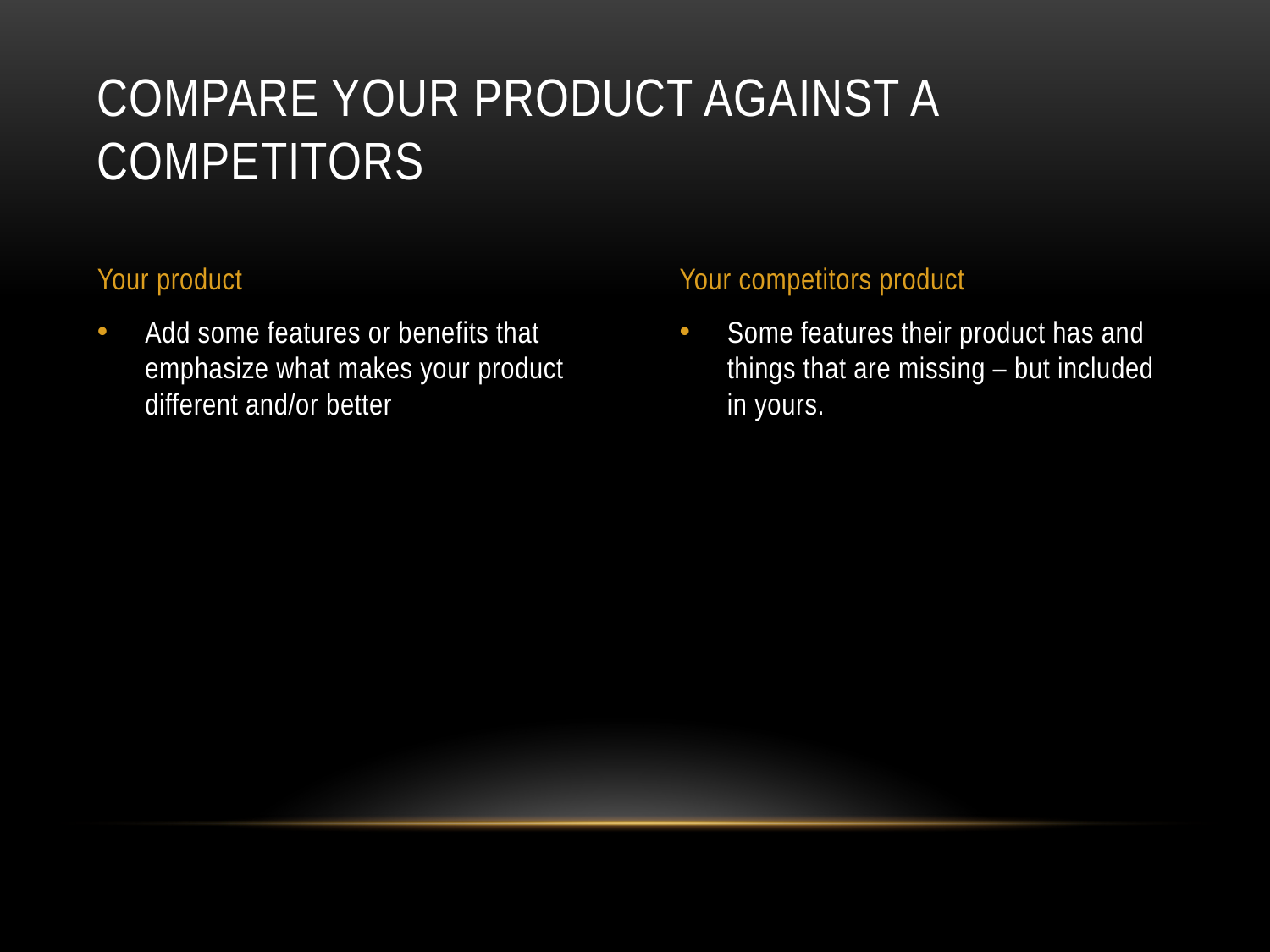

# Compare your product against a competitors
Your product
Your competitors product
Add some features or benefits that emphasize what makes your product different and/or better
Some features their product has and things that are missing – but included in yours.